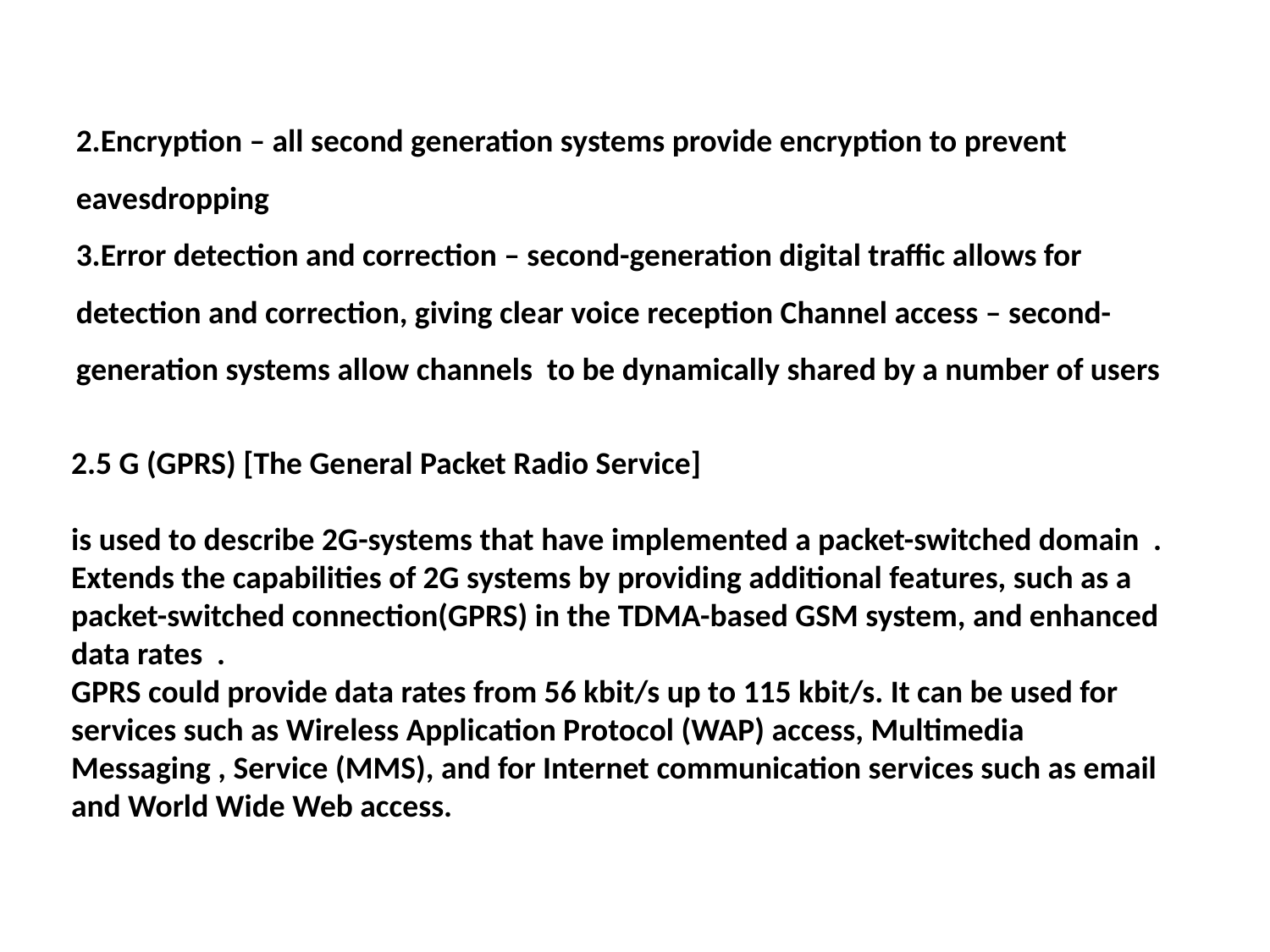

2.Encryption – all second generation systems provide encryption to prevent eavesdropping
3.Error detection and correction – second-generation digital traffic allows for detection and correction, giving clear voice reception Channel access – second-generation systems allow channels  to be dynamically shared by a number of users

2.5 G (GPRS) [The General Packet Radio Service]

is used to describe 2G-systems that have implemented a packet-switched domain  . Extends the capabilities of 2G systems by providing additional features, such as a packet-switched connection(GPRS) in the TDMA-based GSM system, and enhanced data rates  .
GPRS could provide data rates from 56 kbit/s up to 115 kbit/s. It can be used for services such as Wireless Application Protocol (WAP) access, Multimedia Messaging , Service (MMS), and for Internet communication services such as email and World Wide Web access.